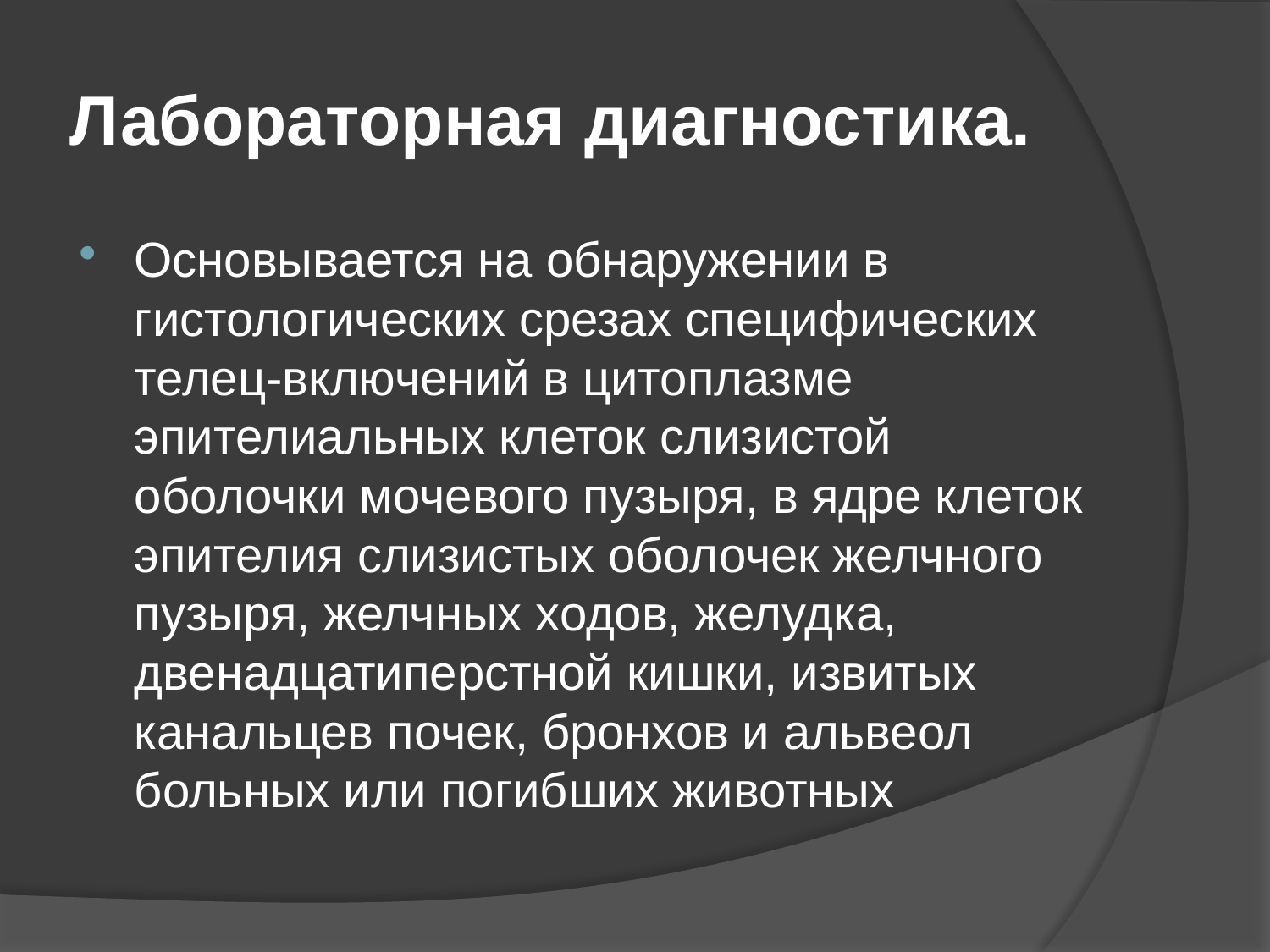

# Лабораторная диагностика.
Основывается на обнаружении в гистологических срезах специфических телец-включений в цитоплазме эпителиальных клеток слизистой оболочки мочевого пузыря, в ядре клеток эпителия слизистых оболочек желчного пузыря, желчных ходов, желудка, двенадцатиперстной кишки, извитых канальцев почек, бронхов и альвеол больных или погибших животных